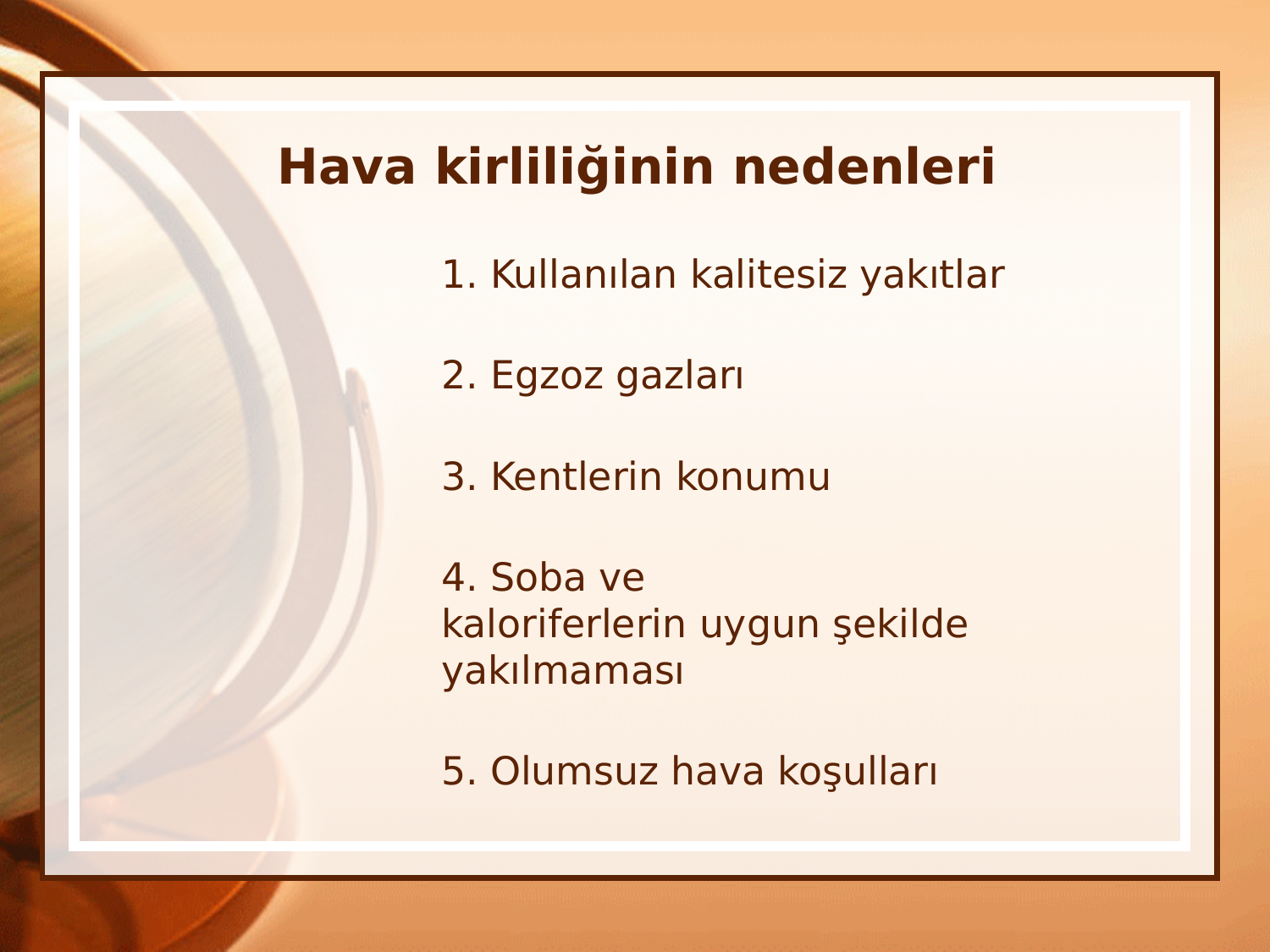

# Hava kirliliğinin nedenleri
	1. Kullanılan kalitesiz yakıtlar
	2. Egzoz gazları
	3. Kentlerin konumu
	4. Soba ve kaloriferlerin uygun şekilde yakılmaması
	5. Olumsuz hava koşulları